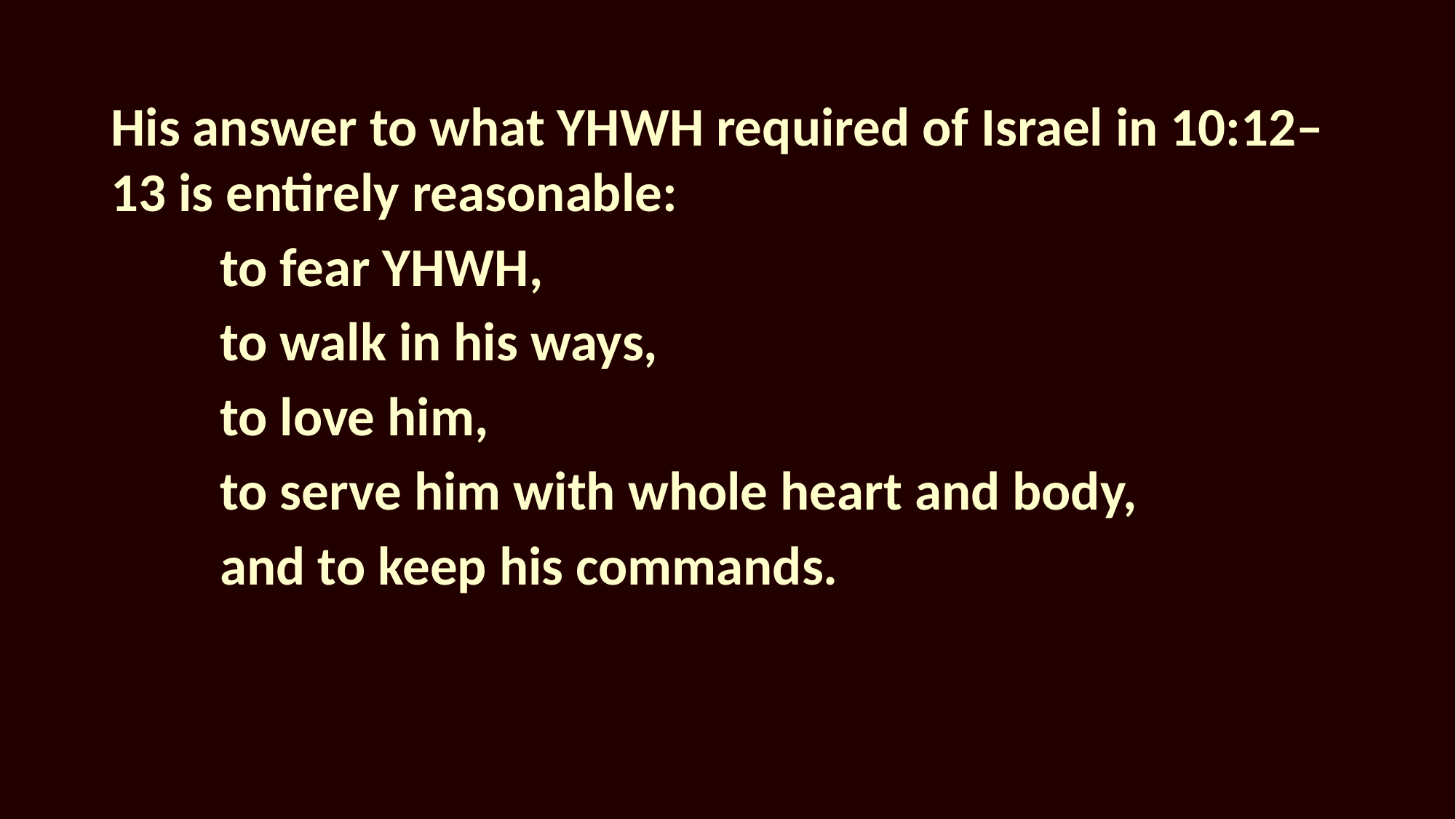

His answer to what YHWH required of Israel in 10:12–13 is entirely reasonable:
to fear YHWH,
to walk in his ways,
to love him,
to serve him with whole heart and body,
and to keep his commands.